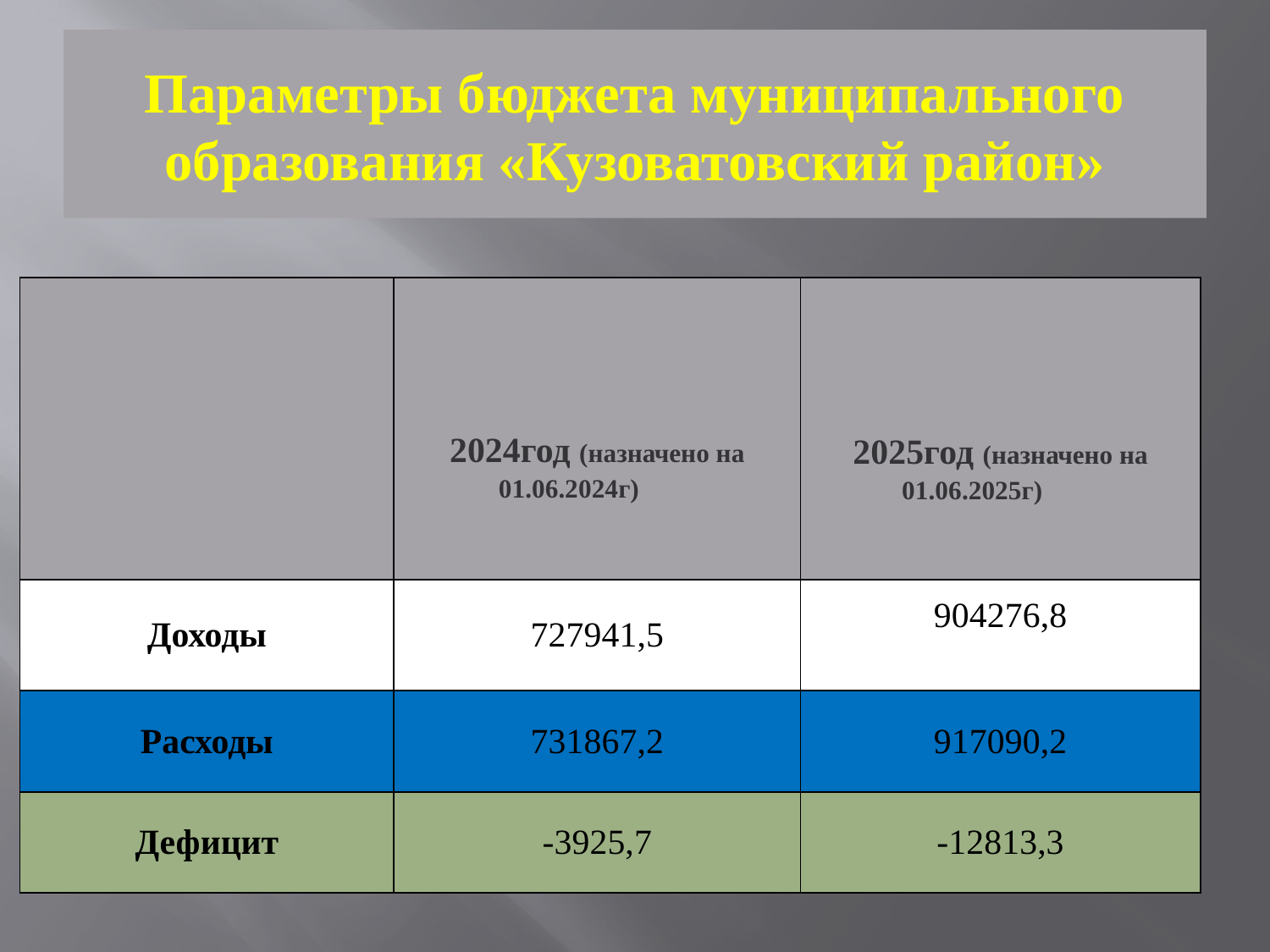

# Параметры бюджета муниципального образования «Кузоватовский район»
|  | 2024год (назначено на 01.06.2024г) | 2025год (назначено на 01.06.2025г) |
| --- | --- | --- |
| Доходы | 727941,5 | 904276,8 |
| Расходы | 731867,2 | 917090,2 |
| Дефицит | -3925,7 | -12813,3 |